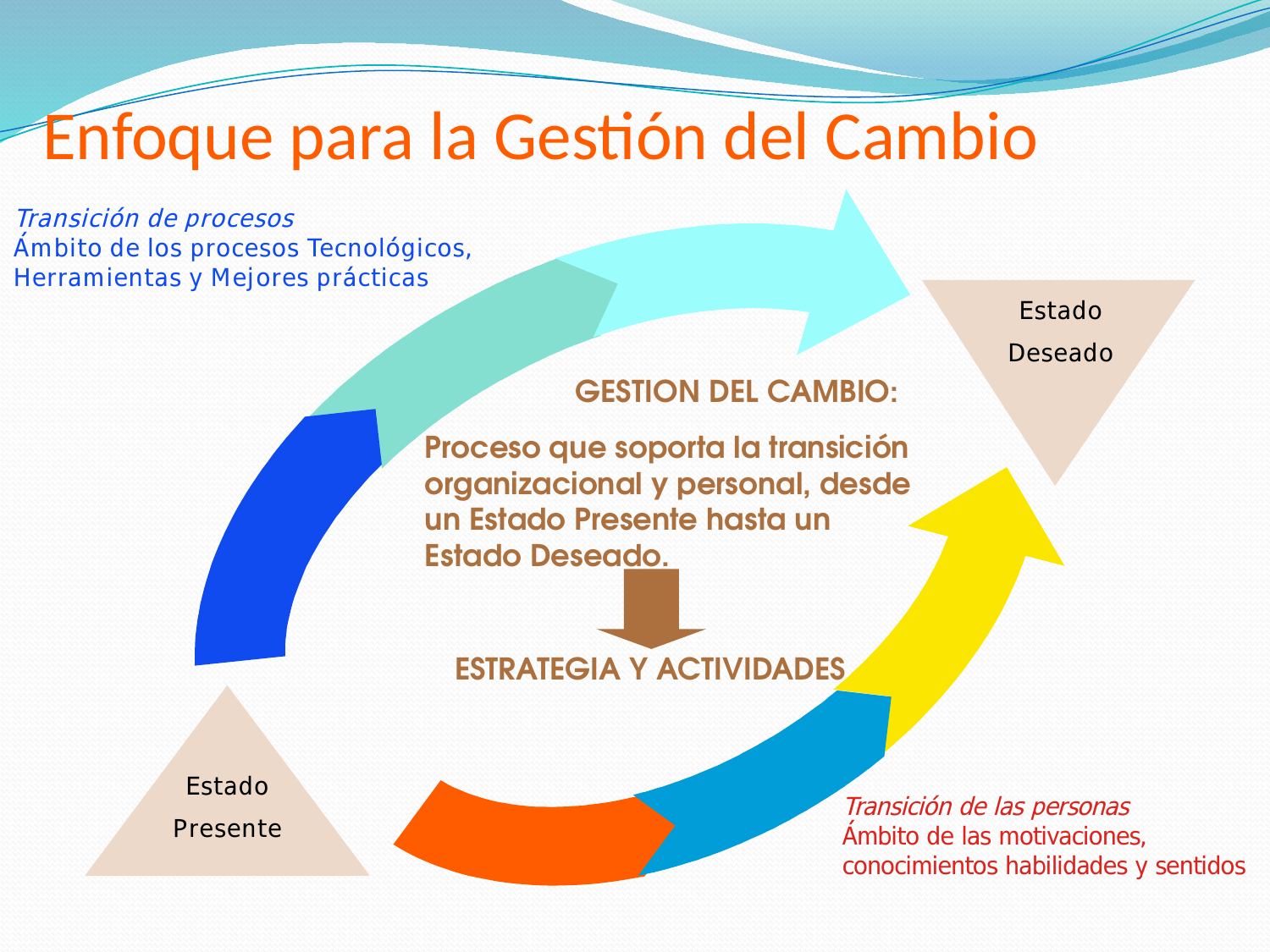

# Enfoque para la Gestión del Cambio

Transición de procesos
Ámbito de los procesos Tecnológicos,
Herramientas y Mejores prácticas

Estado
Deseado
		  GESTION DEL CAMBIO:
	Proceso que soporta la transición organizacional y personal, desde un Estado Presente hasta un Estado Deseado.

ESTRATEGIA Y ACTIVIDADES

Estado
Presente
Transición de las personas
Ámbito de las motivaciones, conocimientos habilidades y sentidos